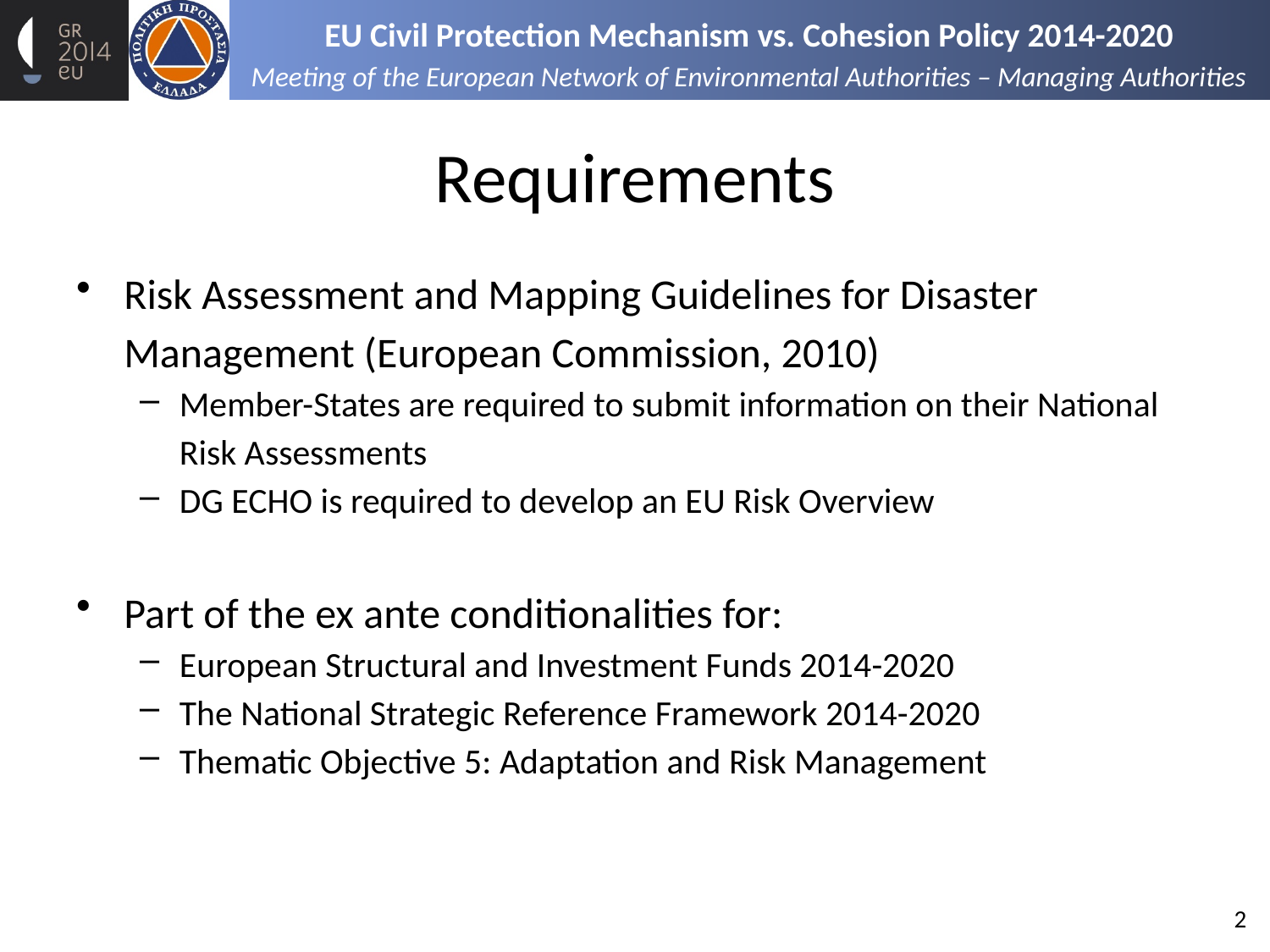

# Requirements
Risk Assessment and Mapping Guidelines for Disaster Management (European Commission, 2010)
Member-States are required to submit information on their National Risk Assessments
DG ECHO is required to develop an EU Risk Overview

Part of the ex ante conditionalities for:
European Structural and Investment Funds 2014-2020
The National Strategic Reference Framework 2014-2020
Thematic Objective 5: Adaptation and Risk Management
2